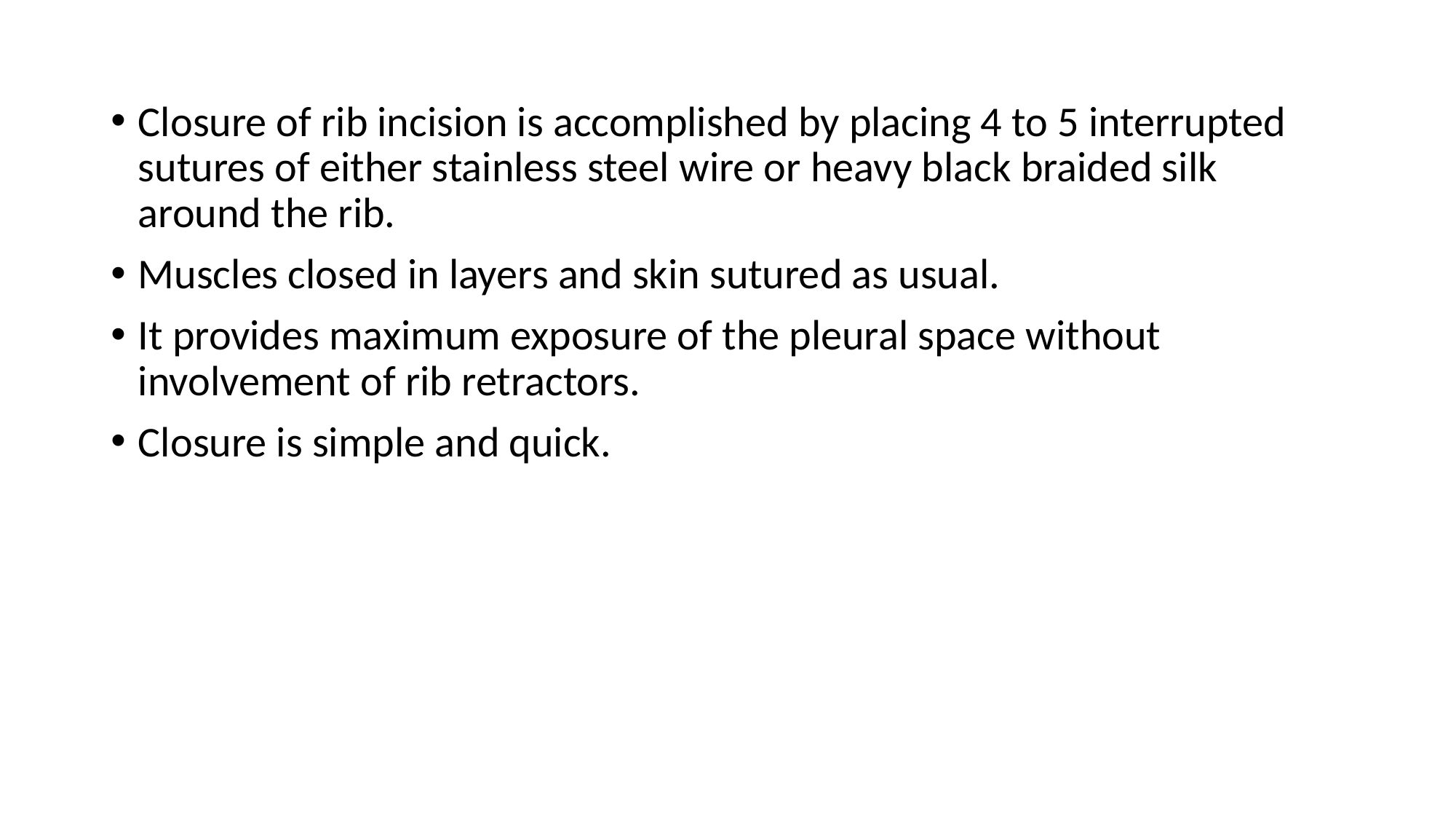

Closure of rib incision is accomplished by placing 4 to 5 interrupted sutures of either stainless steel wire or heavy black braided silk around the rib.
Muscles closed in layers and skin sutured as usual.
It provides maximum exposure of the pleural space without involvement of rib retractors.
Closure is simple and quick.